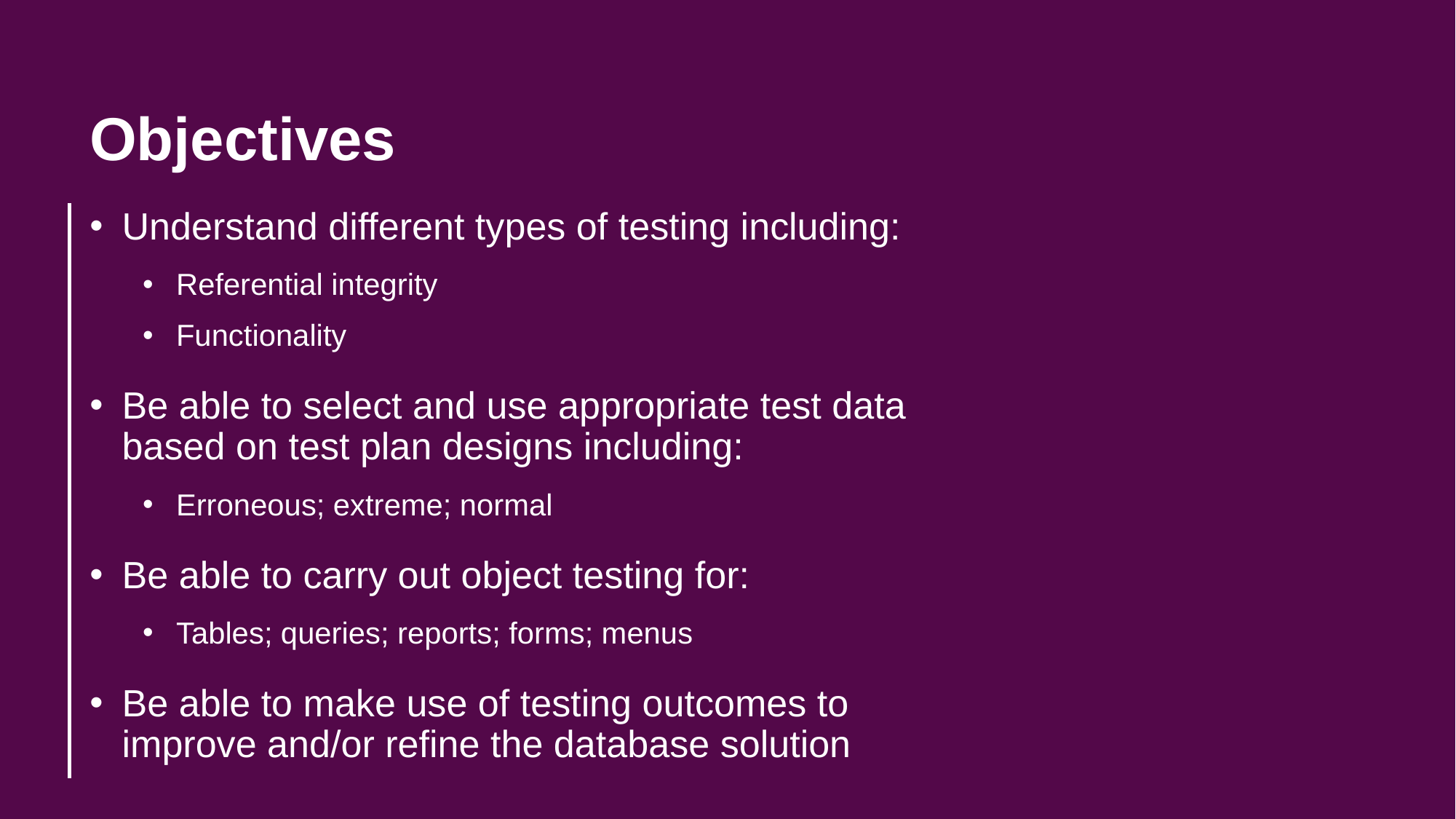

Objectives
Understand different types of testing including:
Referential integrity
Functionality
Be able to select and use appropriate test data based on test plan designs including:
Erroneous; extreme; normal
Be able to carry out object testing for:
Tables; queries; reports; forms; menus
Be able to make use of testing outcomes to improve and/or refine the database solution